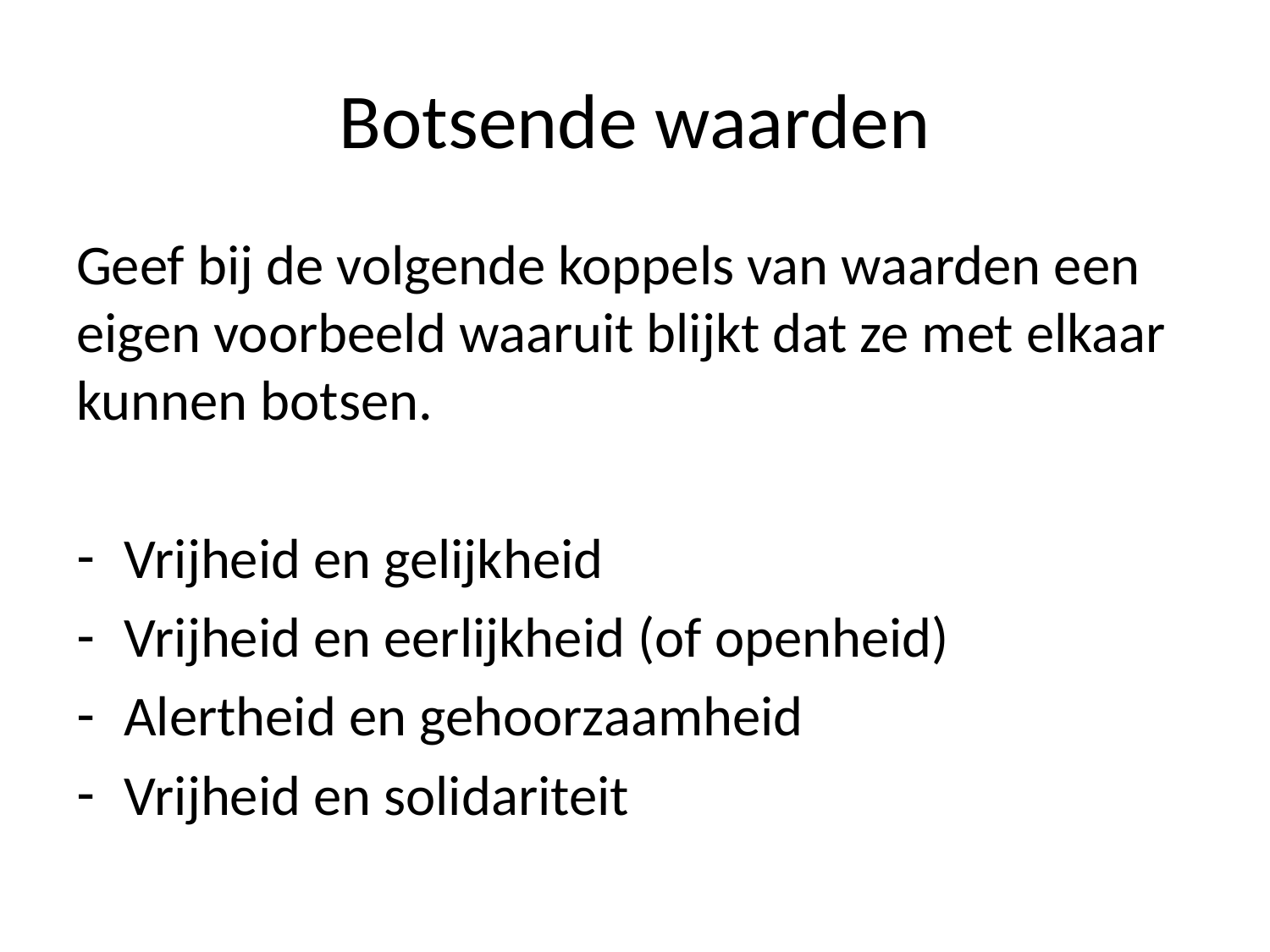

# Botsende waarden
Geef bij de volgende koppels van waarden een eigen voorbeeld waaruit blijkt dat ze met elkaar kunnen botsen.

Vrijheid en gelijkheid
Vrijheid en eerlijkheid (of openheid)
Alertheid en gehoorzaamheid
Vrijheid en solidariteit